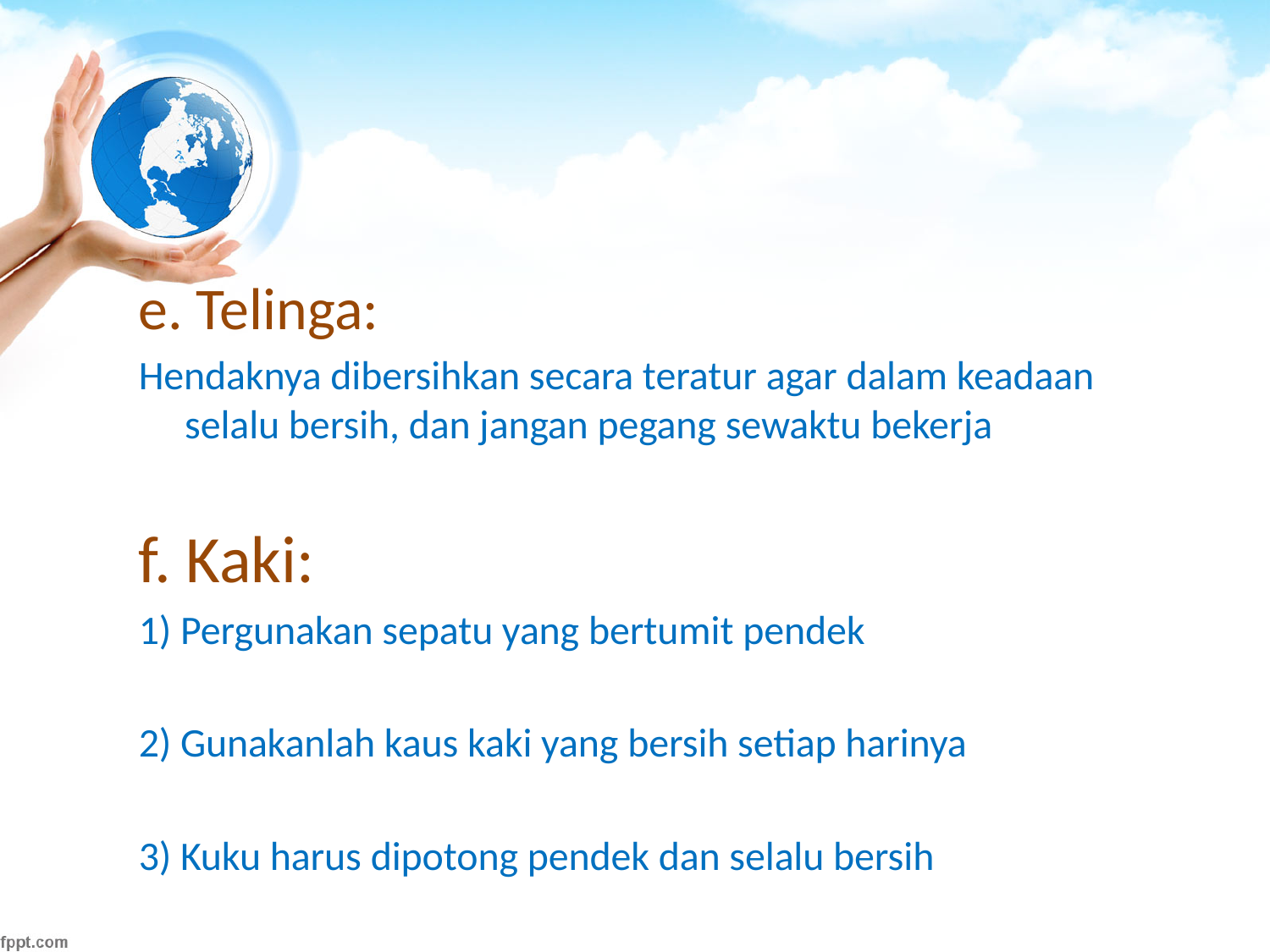

#
e. Telinga:
Hendaknya dibersihkan secara teratur agar dalam keadaan selalu bersih, dan jangan pegang sewaktu bekerja

f. Kaki:
1) Pergunakan sepatu yang bertumit pendek

2) Gunakanlah kaus kaki yang bersih setiap harinya

3) Kuku harus dipotong pendek dan selalu bersih